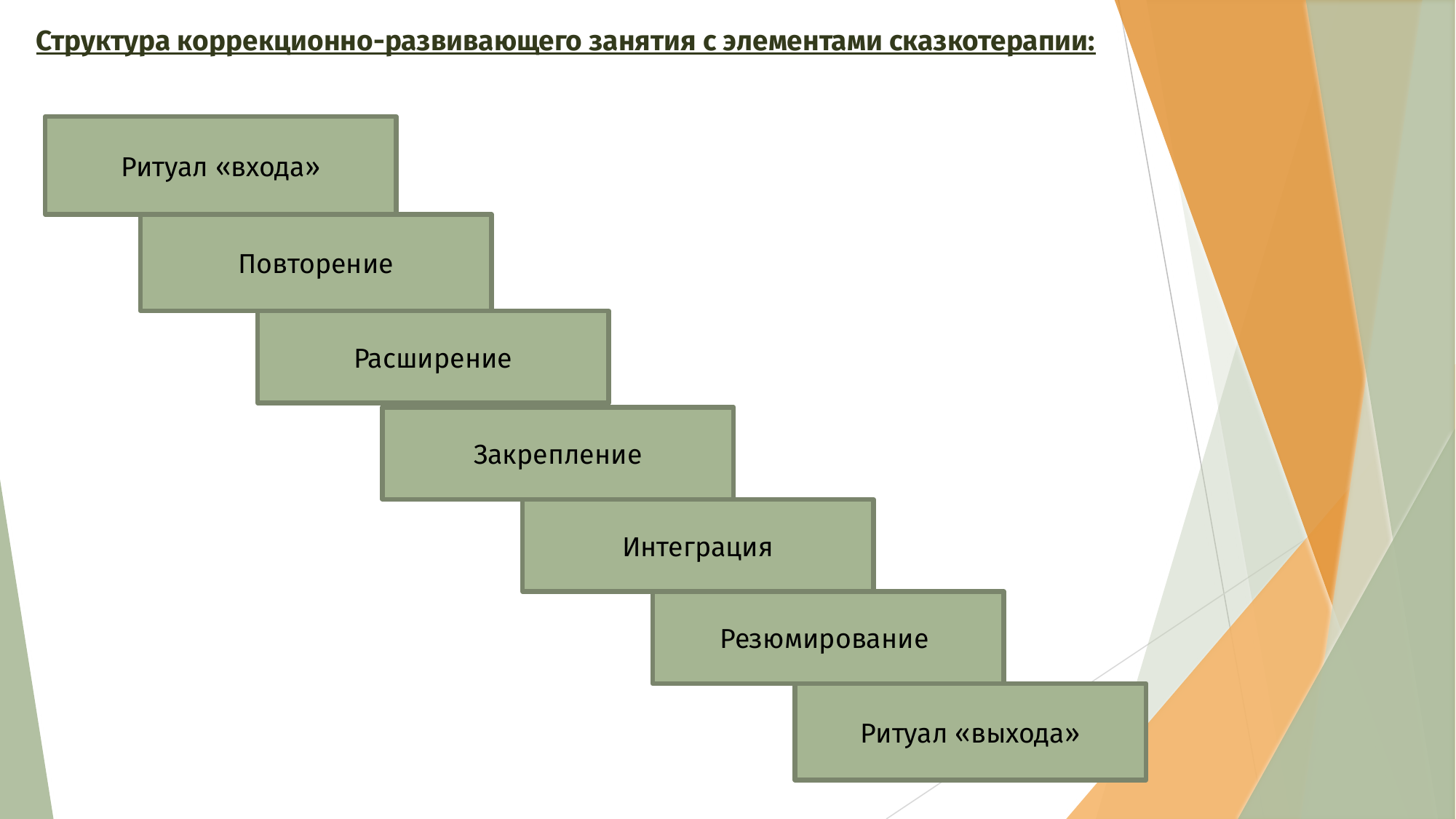

Структура коррекционно-развивающего занятия с элементами сказкотерапии:
Ритуал «входа»
Повторение
Расширение
Закрепление
Интеграция
Резюмирование
Ритуал «выхода»